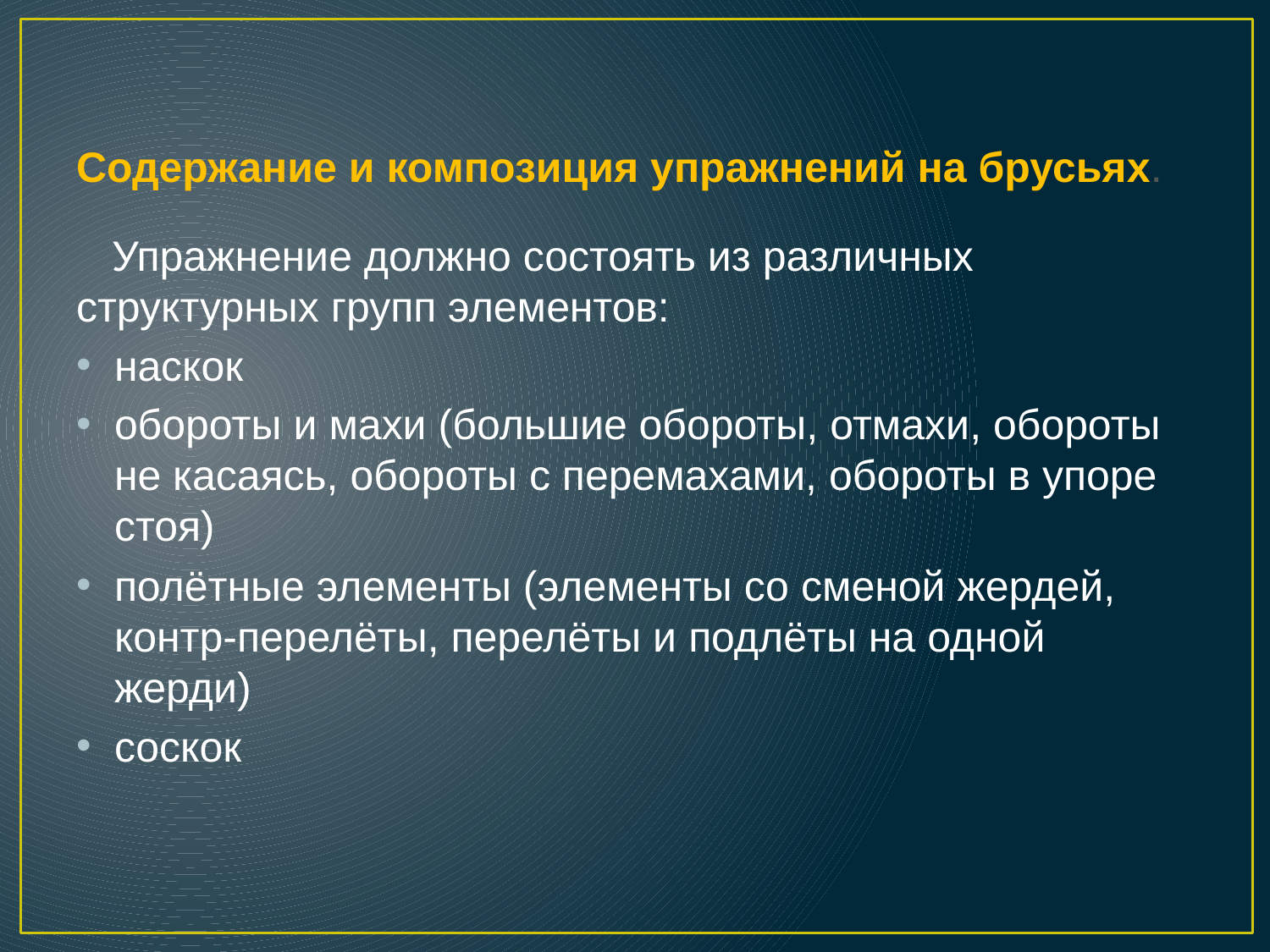

# Содержание и композиция упражнений на брусьях.
   Упражнение должно состоять из различных структурных групп элементов:
наскок
обороты и махи (большие обороты, отмахи, обороты не касаясь, обороты с перемахами, обороты в упоре стоя)
полётные элементы (элементы со сменой жердей, контр-перелёты, перелёты и подлёты на одной жерди)
соскок